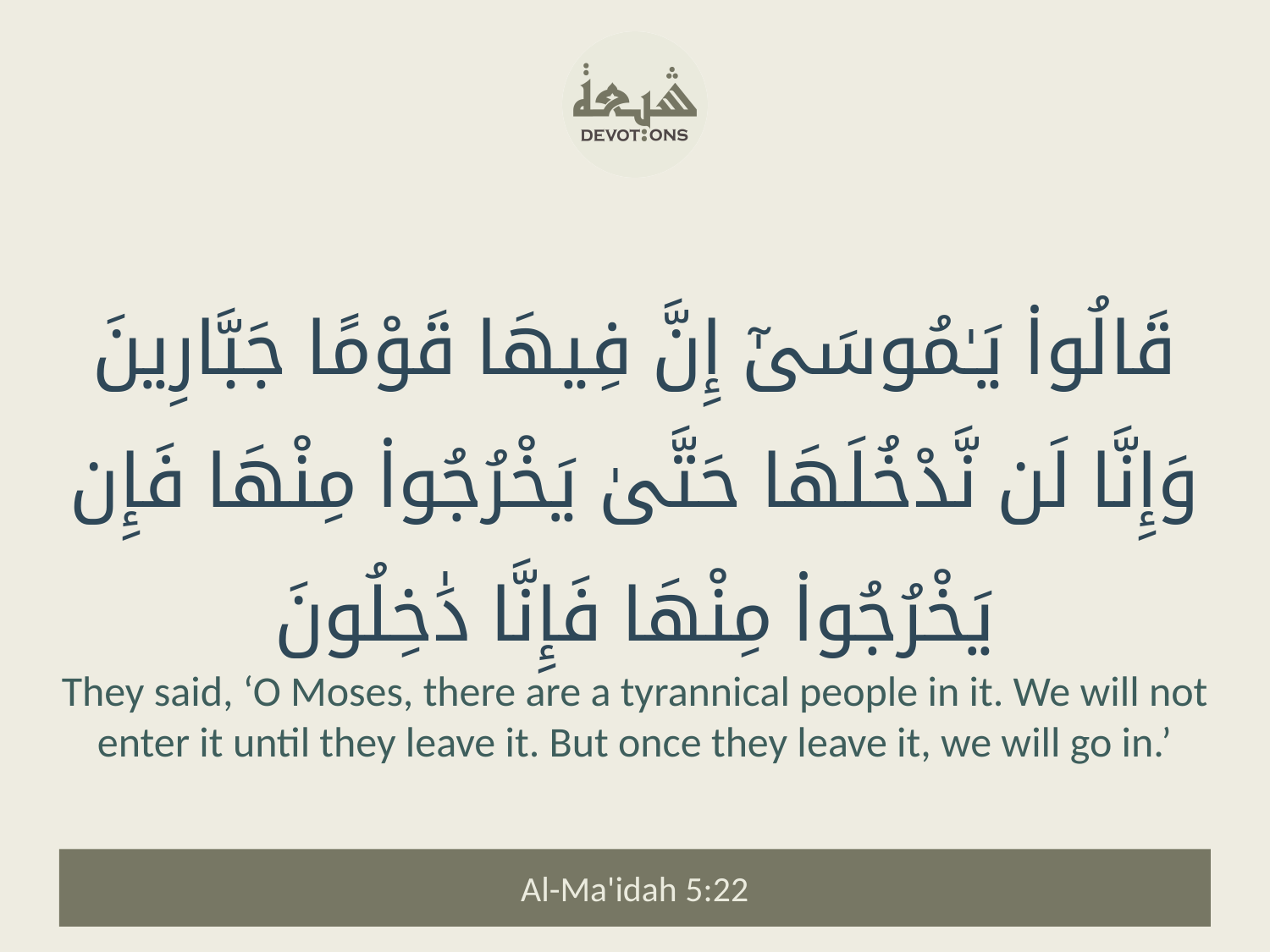

قَالُوا۟ يَـٰمُوسَىٰٓ إِنَّ فِيهَا قَوْمًا جَبَّارِينَ وَإِنَّا لَن نَّدْخُلَهَا حَتَّىٰ يَخْرُجُوا۟ مِنْهَا فَإِن يَخْرُجُوا۟ مِنْهَا فَإِنَّا دَٰخِلُونَ
They said, ‘O Moses, there are a tyrannical people in it. We will not enter it until they leave it. But once they leave it, we will go in.’
Al-Ma'idah 5:22